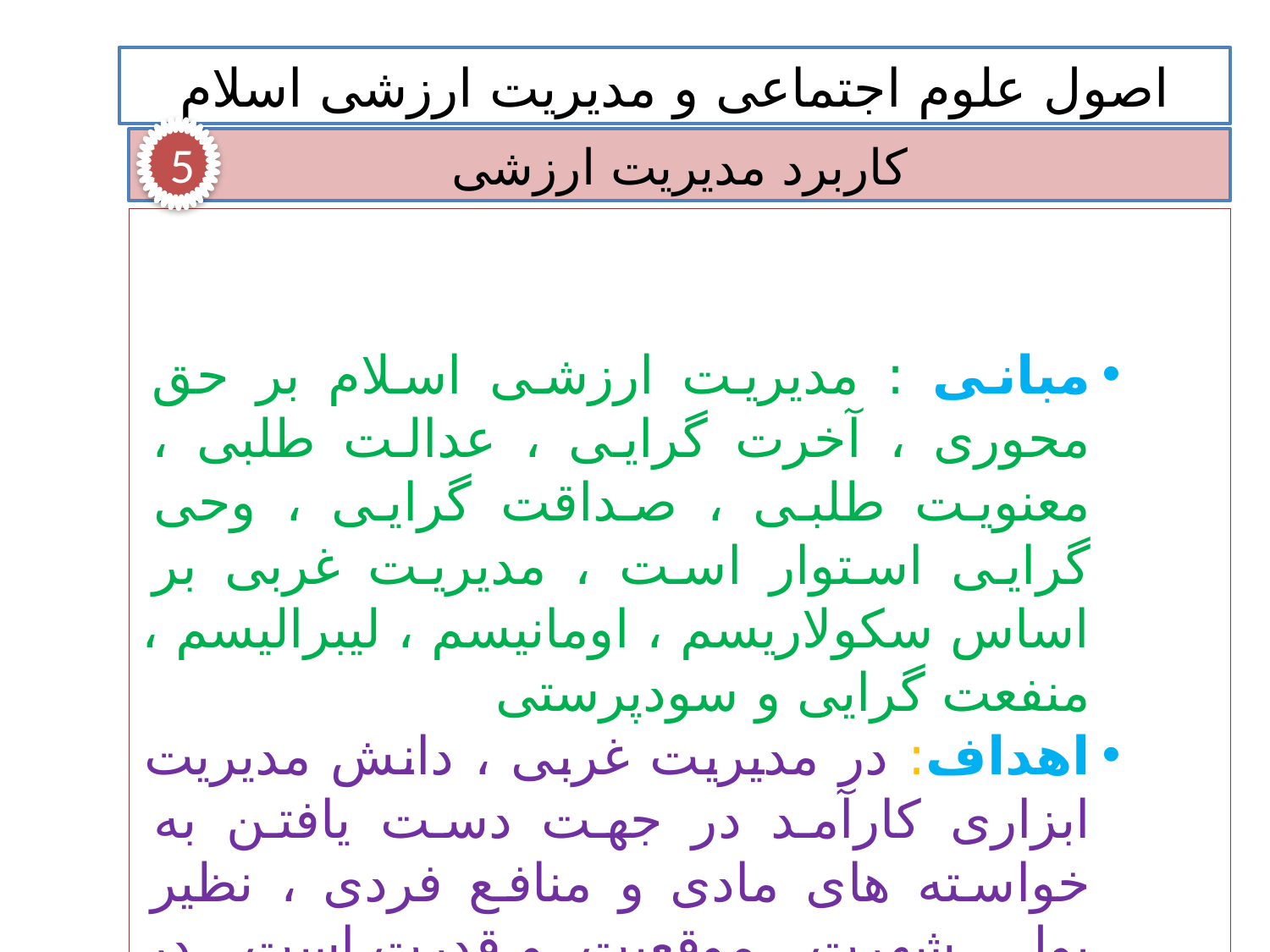

اصول علوم اجتماعی و مدیریت ارزشی اسلام
5
کاربرد مدیریت ارزشی
اهم تفاوتهای مدیریت ارزشی اسلامی با دیگر مدیریتها:
مبانی : مدیریت ارزشی اسلام بر حق محوری ، آخرت گرایی ، عدالت طلبی ، معنویت طلبی ، صداقت گرایی ، وحی گرایی استوار است ، مدیریت غربی بر اساس سکولاریسم ، اومانیسم ، لیبرالیسم ، منفعت گرایی و سودپرستی
اهداف: در مدیریت غربی ، دانش مدیریت ابزاری کارآمد در جهت دست یافتن به خواسته های مادی و منافع فردی ، نظیر پول ، شهرت ، موقعیت  و قدرت است ، در مدیریت ارزشی اسلام هدف غایی انسانها دستیابی به قرب و رضای خداوند است ، نه تامین هدفهای گذرا و غیر اصیل دنیایی